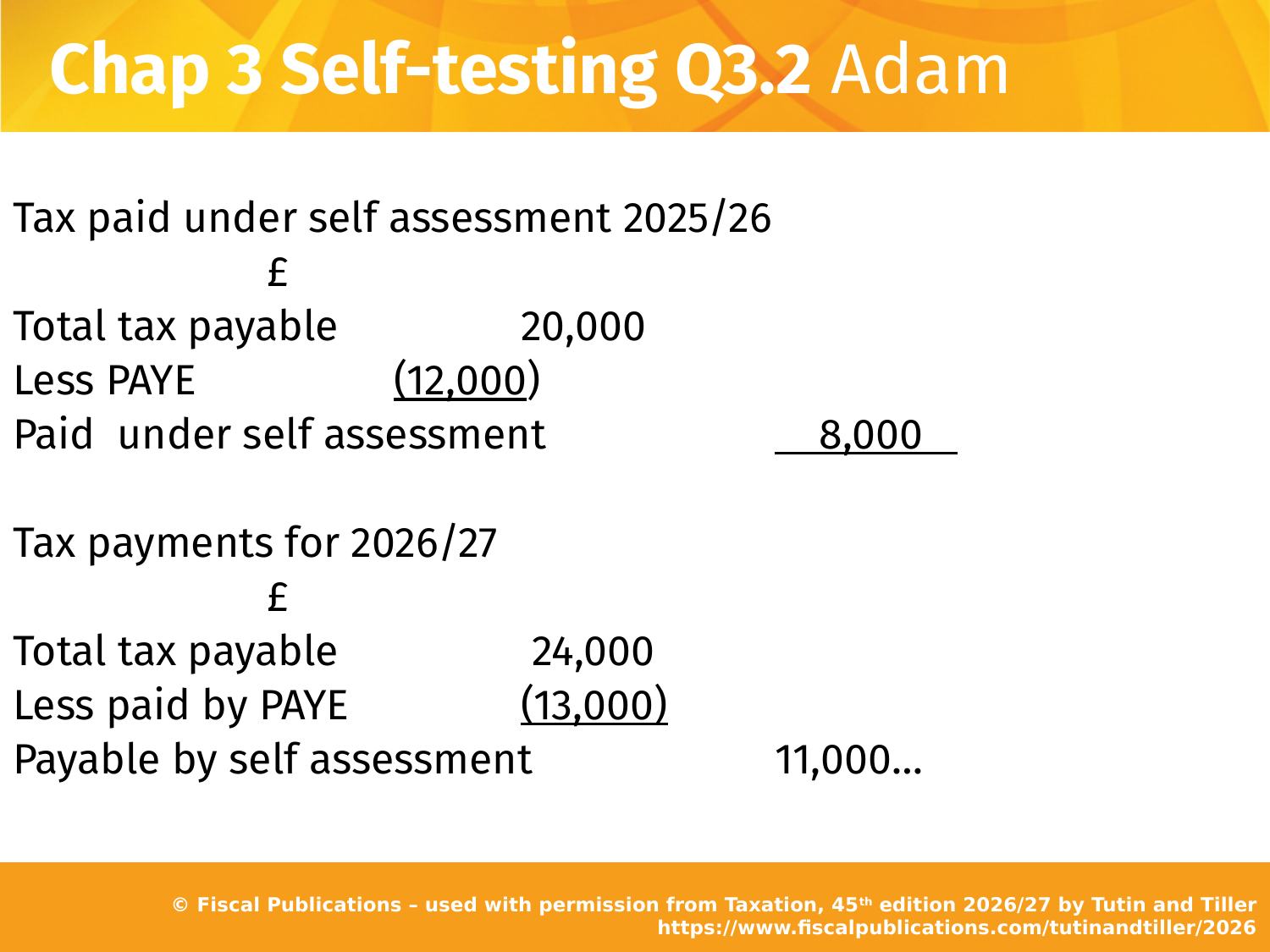

# Chap 3 Self-testing Q3.2 Adam

Tax paid under self assessment 2025/26
		£
Total tax payable	 	20,000
Less PAYE		(12,000)
Paid  under self assessment		    8,000

Tax payments for 2026/27
		£
Total tax payable		 24,000
Less paid by PAYE		(13,000)
Payable by self assessment	 	11,000…